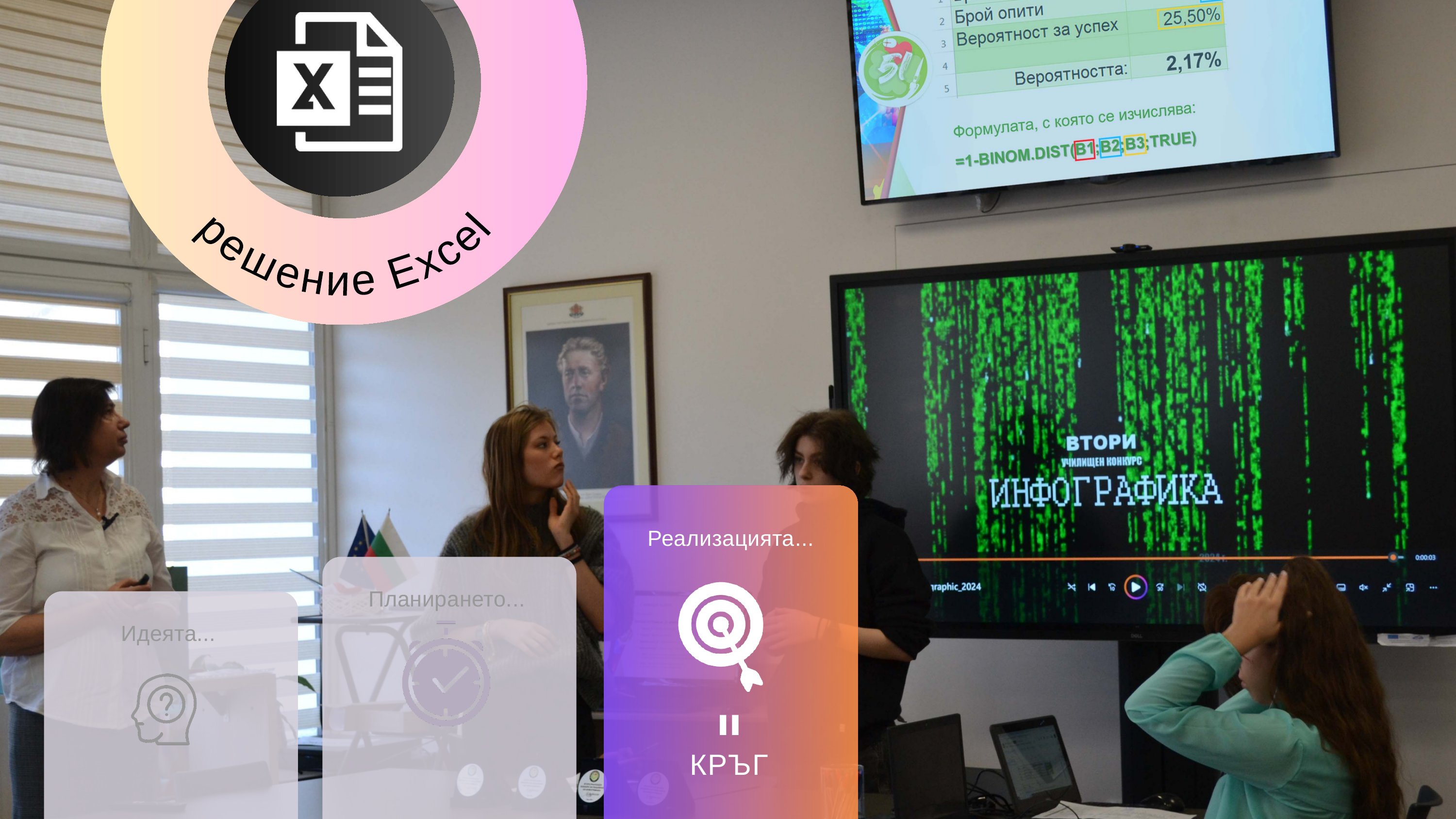

решение Excel

Планирането...

Идеята...

II
КРЪГ
Реализацията...